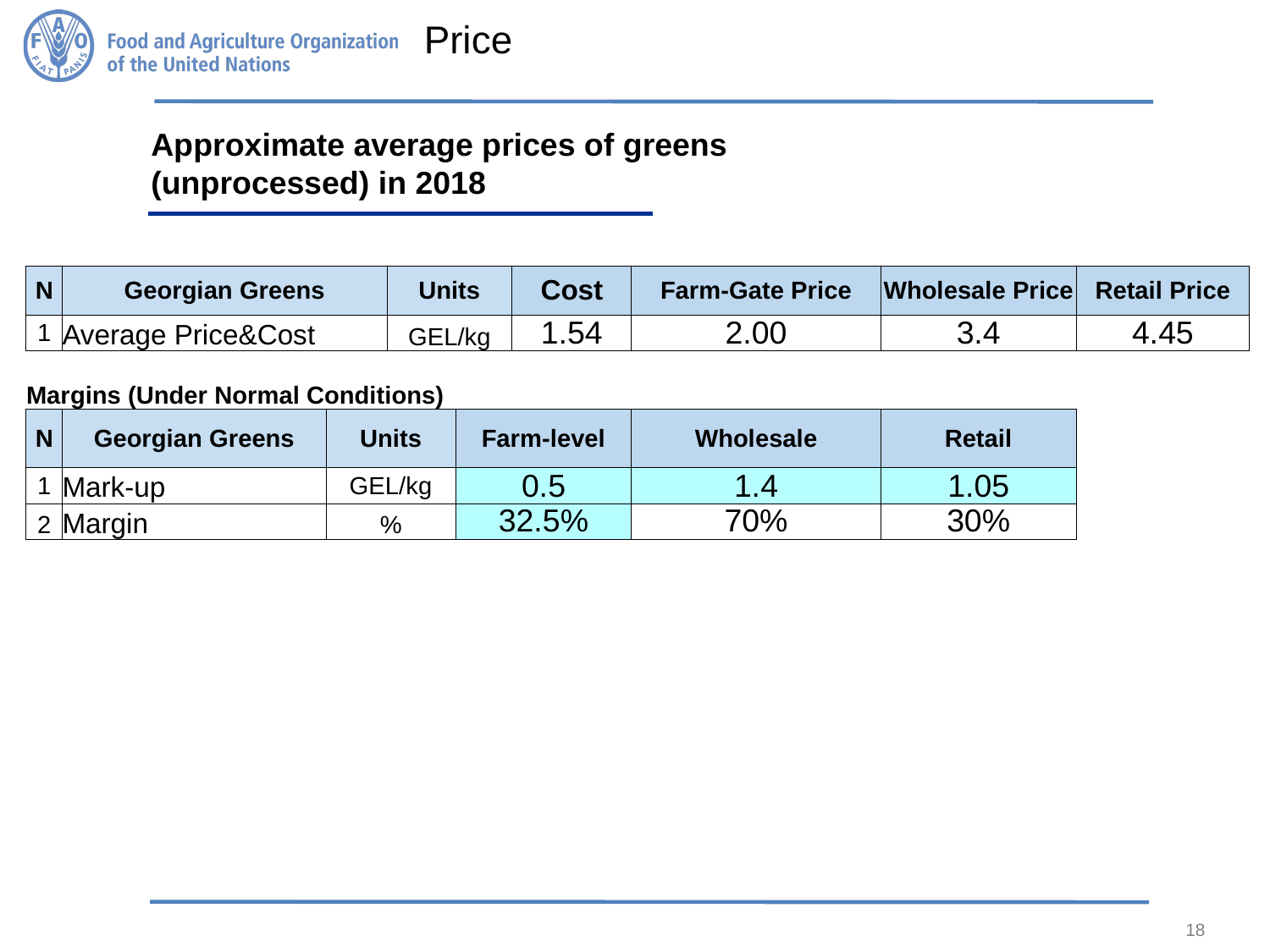

# Price
Approximate average prices of greens (unprocessed) in 2018
| N | Georgian Greens |  | Units |  | Cost | Farm-Gate Price | Wholesale Price | Retail Price |
| --- | --- | --- | --- | --- | --- | --- | --- | --- |
| 1 | Average Price&Cost |  | GEL/kg |  | 1.54 | 2.00 | 3.4 | 4.45 |
|  |  |  |  |  |  |  |  |  |
| Margins (Under Normal Conditions) |  |  |  |  |  |  |  |  |
| N | Georgian Greens | Units |  | Farm-level |  | Wholesale | Retail |  |
| 1 | Mark-up | GEL/kg |  | 0.5 |  | 1.4 | 1.05 |  |
| 2 | Margin | % |  | 32.5% |  | 70% | 30% |  |
18